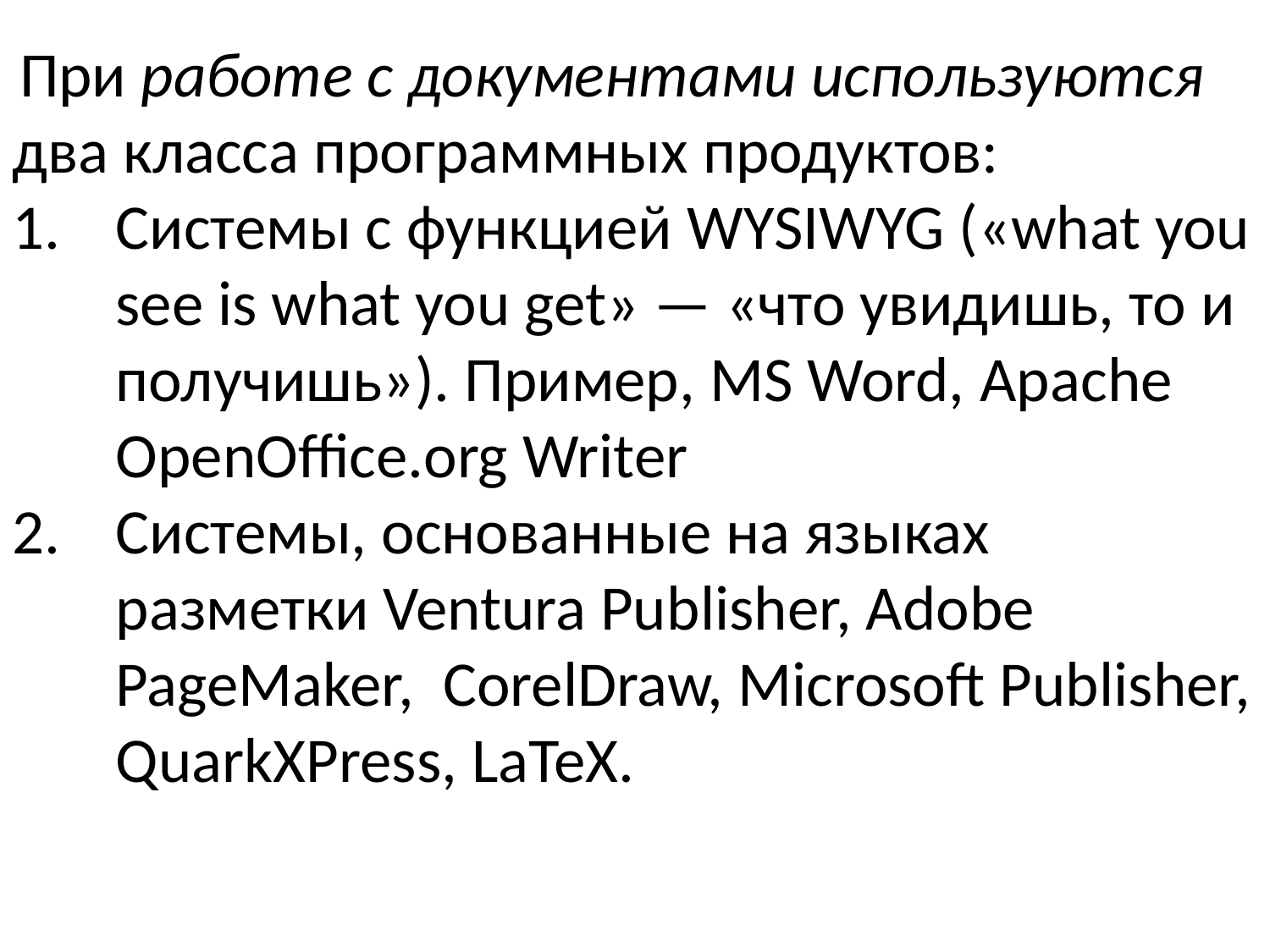

При работе с документами используются два класса программных продуктов:
Системы с функцией WYSIWYG («what you see is what you get» — «что увидишь, то и получишь»). Пример, MS Word, Apache OpenOffice.org Writer
Системы, основанные на языках разметки Ventura Publisher, Adobe PageMaker,  CorelDraw, Microsoft Publisher, QuarkXPress, LaTeX.